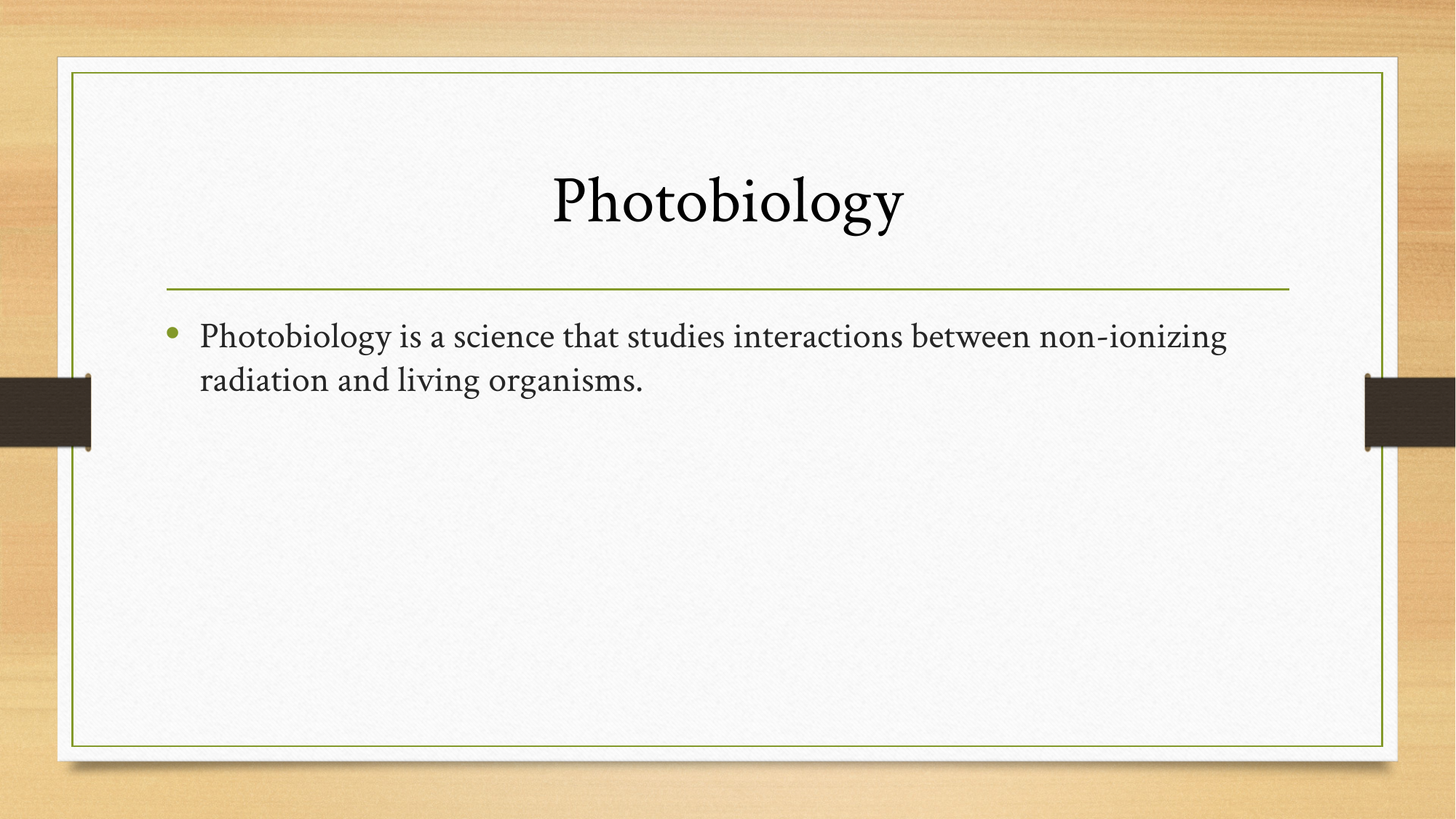

# Photobiology
Photobiology is a science that studies interactions between non-ionizing radiation and living organisms.